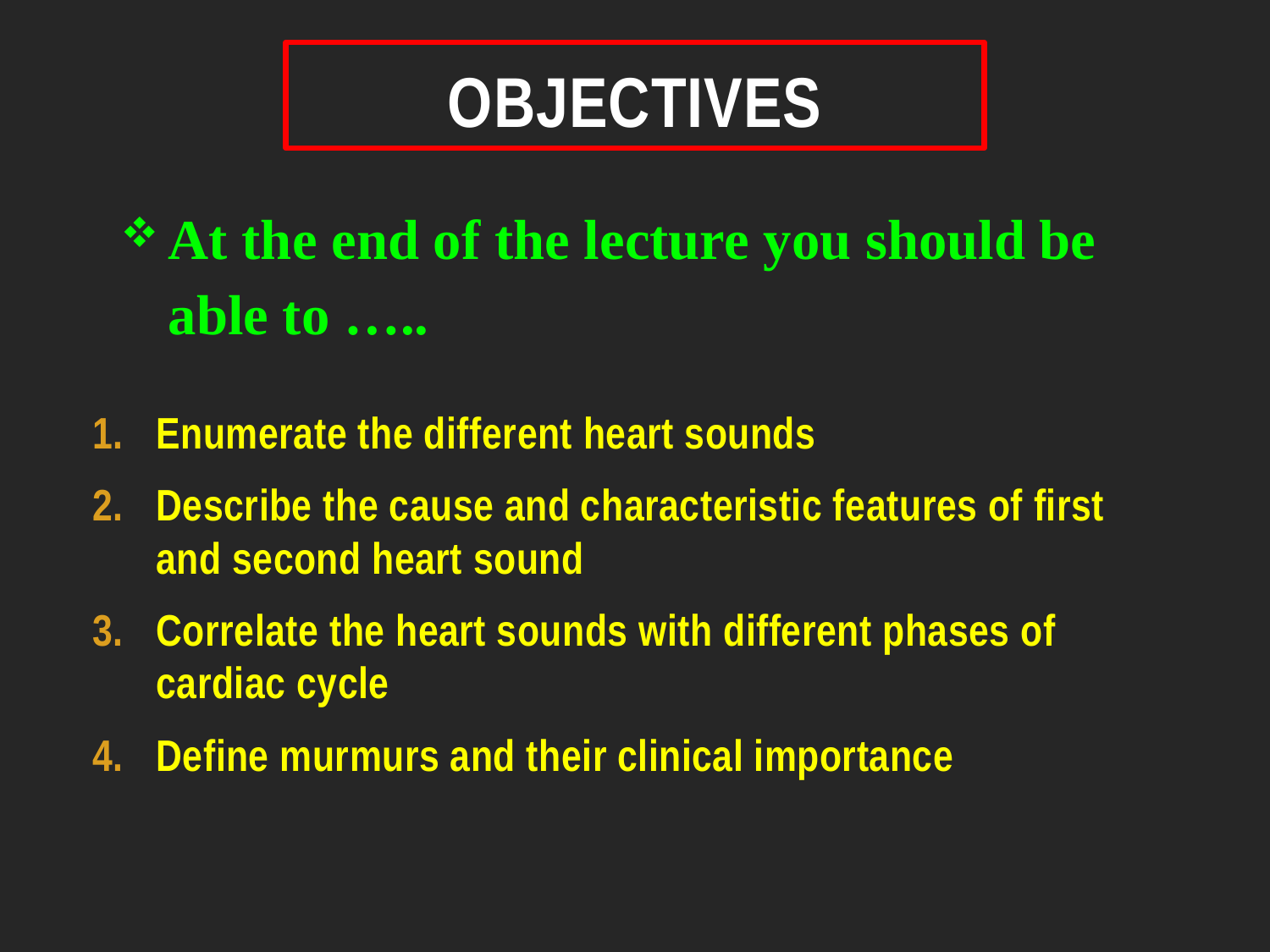

# OBJECTIVES
At the end of the lecture you should be able to …..
Enumerate the different heart sounds
Describe the cause and characteristic features of first and second heart sound
Correlate the heart sounds with different phases of cardiac cycle
Define murmurs and their clinical importance